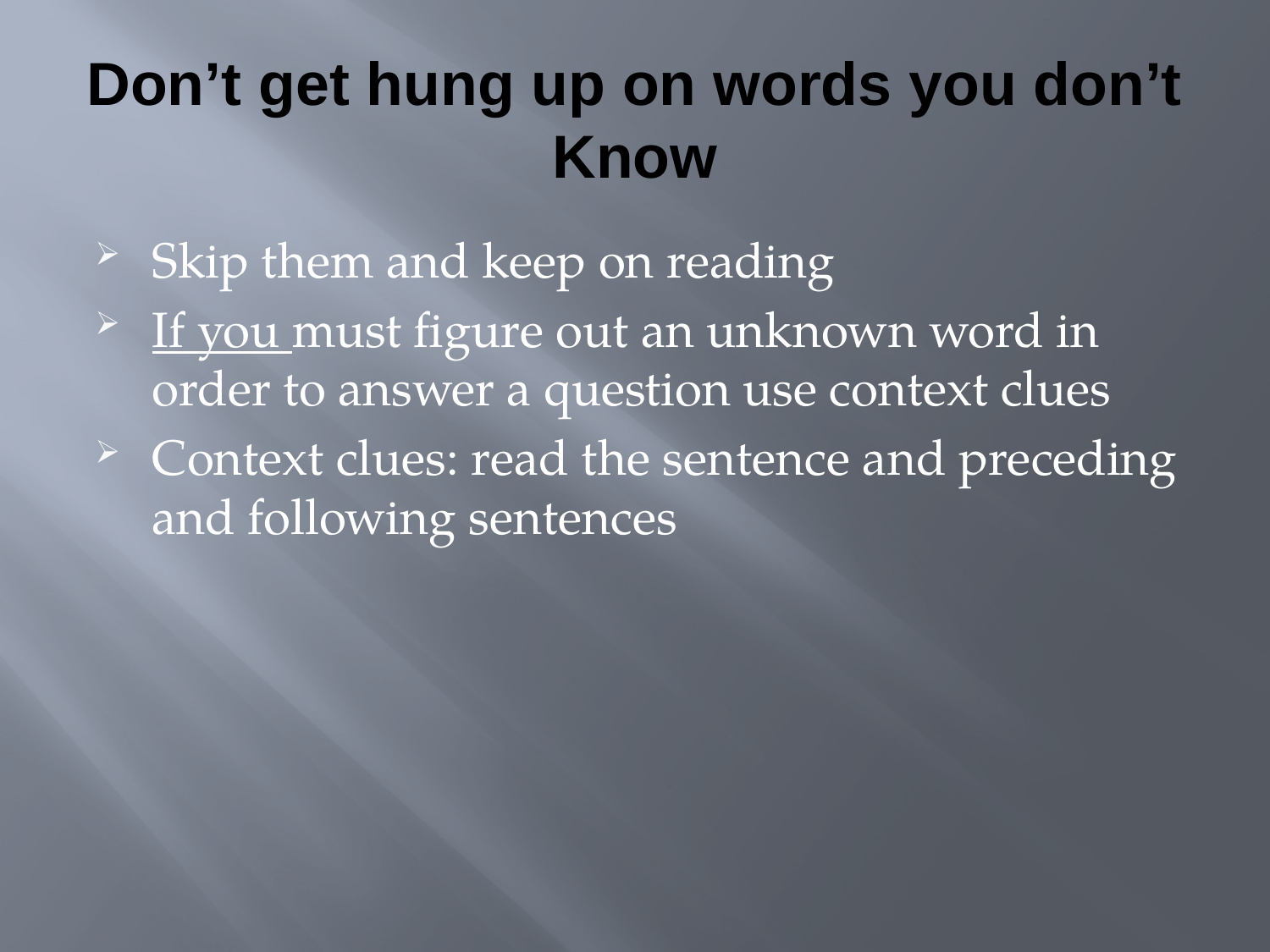

# Don’t get hung up on words you don’t Know
Skip them and keep on reading
If you must figure out an unknown word in order to answer a question use context clues
Context clues: read the sentence and preceding and following sentences